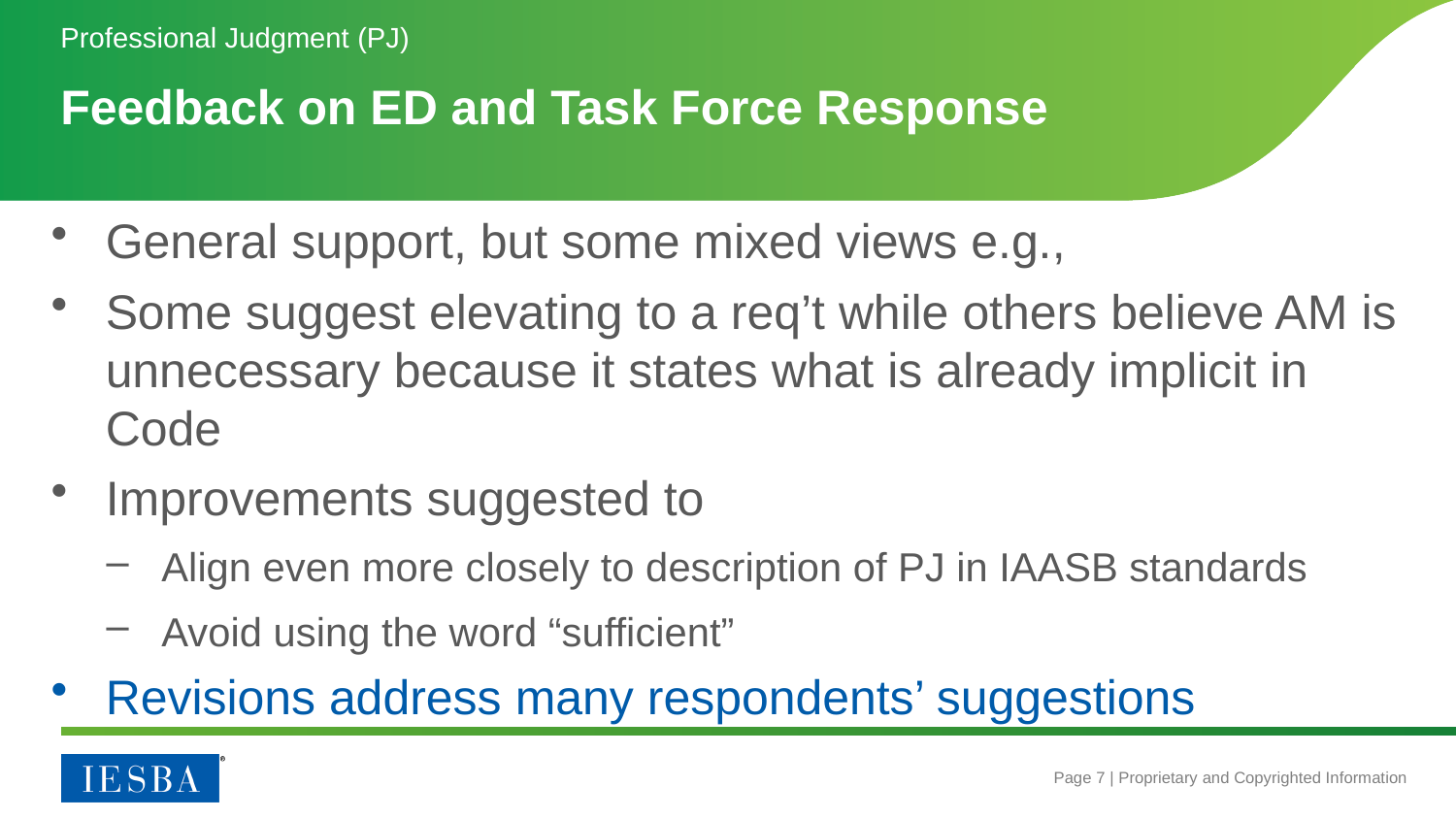

Professional Judgment (PJ)
# Feedback on ED and Task Force Response
General support, but some mixed views e.g.,
Some suggest elevating to a req’t while others believe AM is unnecessary because it states what is already implicit in Code
Improvements suggested to
Align even more closely to description of PJ in IAASB standards
Avoid using the word “sufficient”
Revisions address many respondents’ suggestions